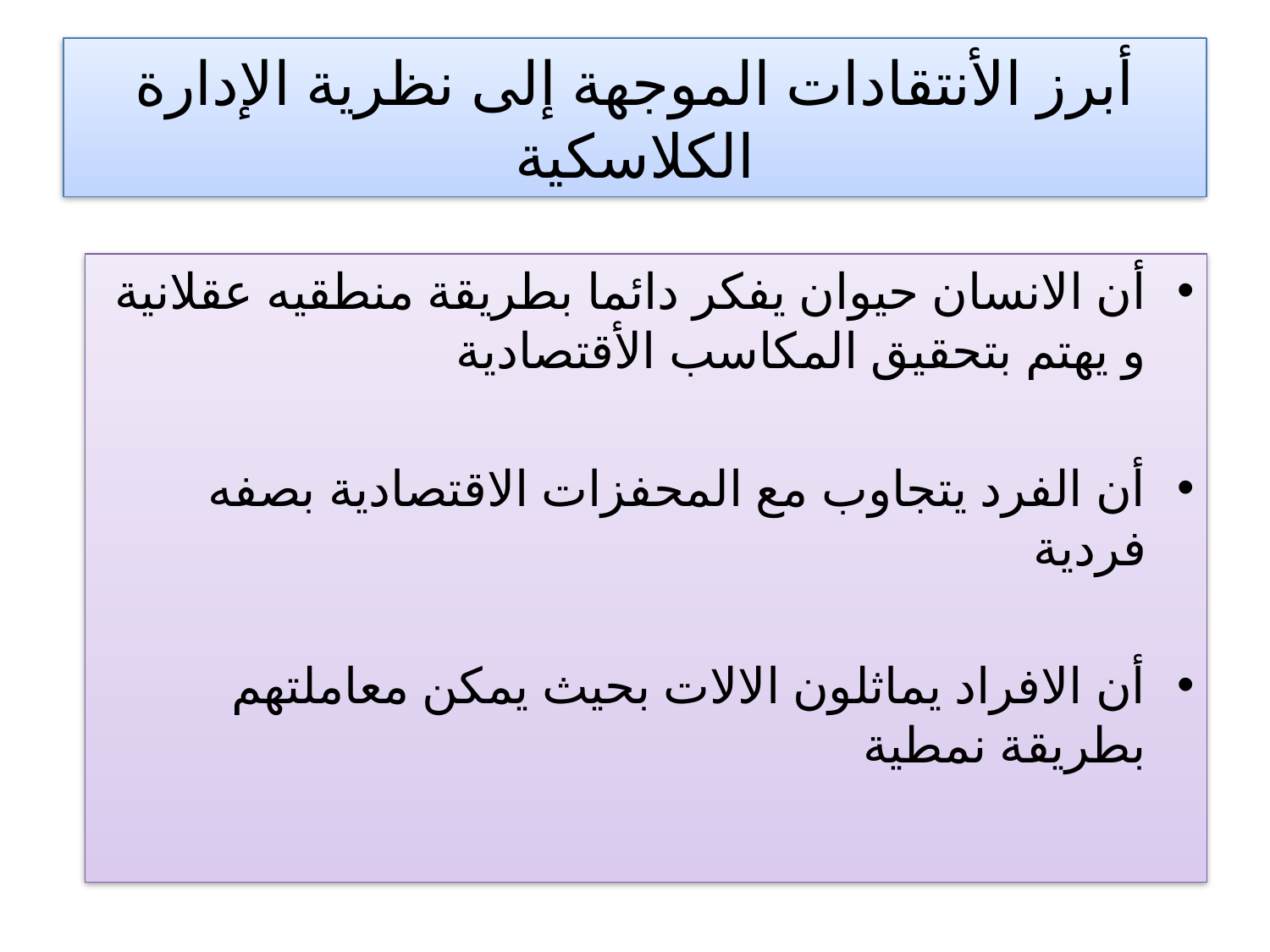

# أبرز الأنتقادات الموجهة إلى نظرية الإدارة الكلاسكية
أن الانسان حيوان يفكر دائما بطريقة منطقيه عقلانية و يهتم بتحقيق المكاسب الأقتصادية

أن الفرد يتجاوب مع المحفزات الاقتصادية بصفه فردية

أن الافراد يماثلون الالات بحيث يمكن معاملتهم بطريقة نمطية